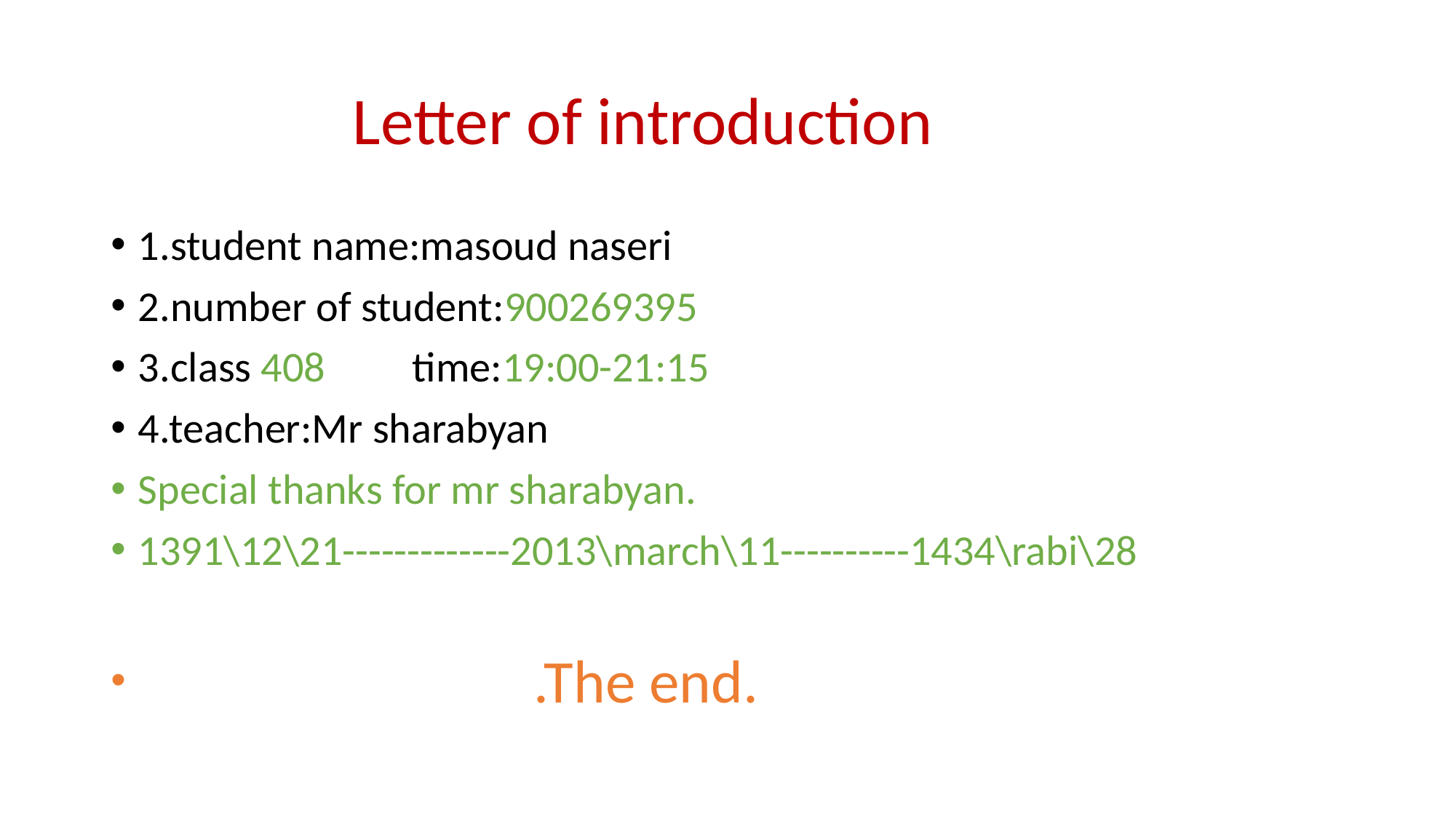

# Letter of introduction
1.student name:masoud naseri
2.number of student:900269395
3.class 408         time:19:00-21:15
4.teacher:Mr sharabyan
Special thanks for mr sharabyan.
1391\12\21-------------2013\march\11----------1434\rabi\28

                                         .The end.